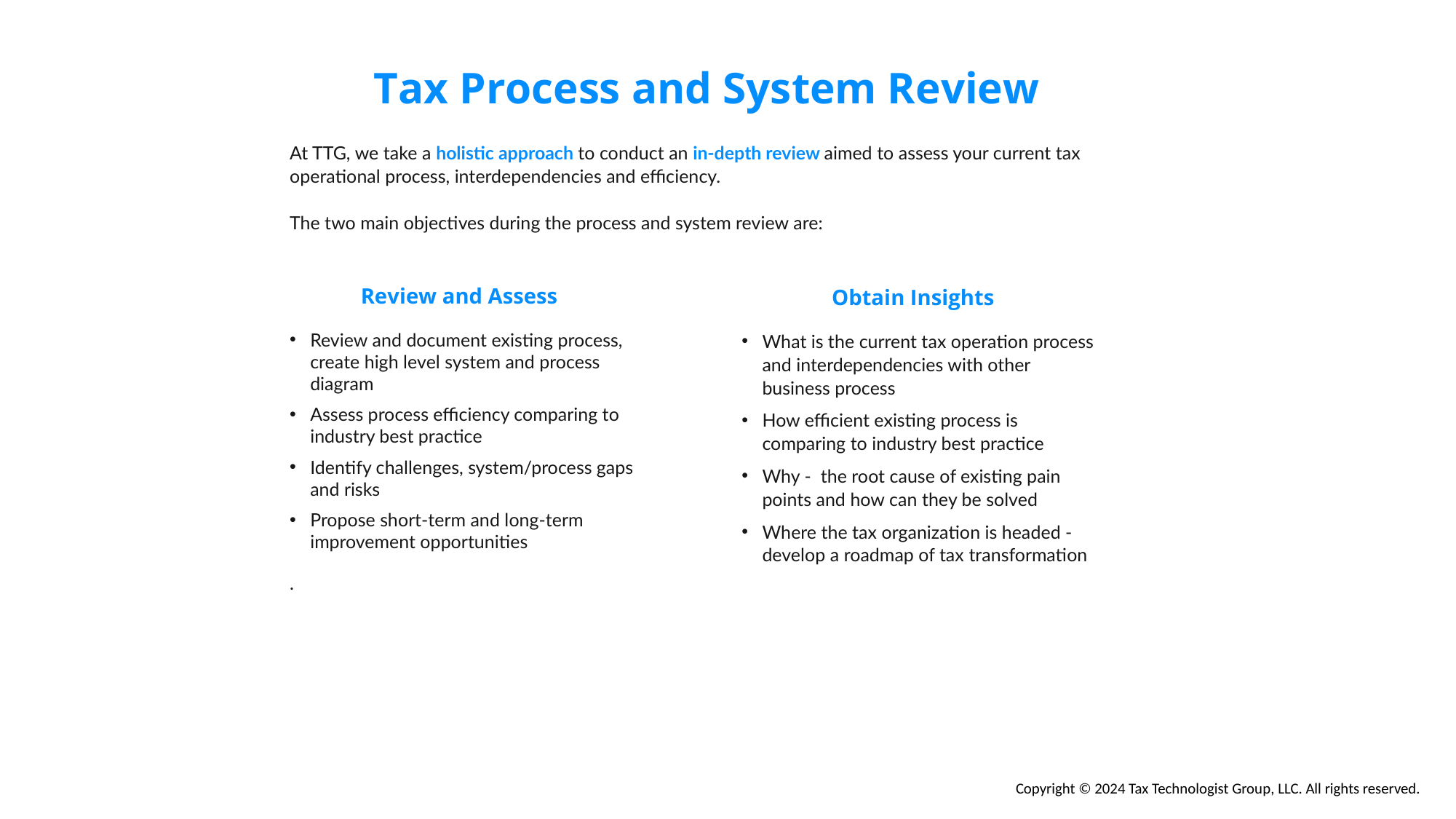

Tax Process and System Review

At TTG, we take a holistic approach to conduct an in-depth review aimed to assess your current tax operational process, interdependencies and efficiency.

The two main objectives during the process and system review are:
Review and Assess
Obtain Insights
Review and document existing process, create high level system and process diagram
Assess process efficiency comparing to industry best practice
Identify challenges, system/process gaps and risks
Propose short-term and long-term improvement opportunities
.
What is the current tax operation process and interdependencies with other business process
How efficient existing process is comparing to industry best practice
Why -  the root cause of existing pain points and how can they be solved
Where the tax organization is headed - develop a roadmap of tax transformation
Copyright © 2024 Tax Technologist Group, LLC. All rights reserved.